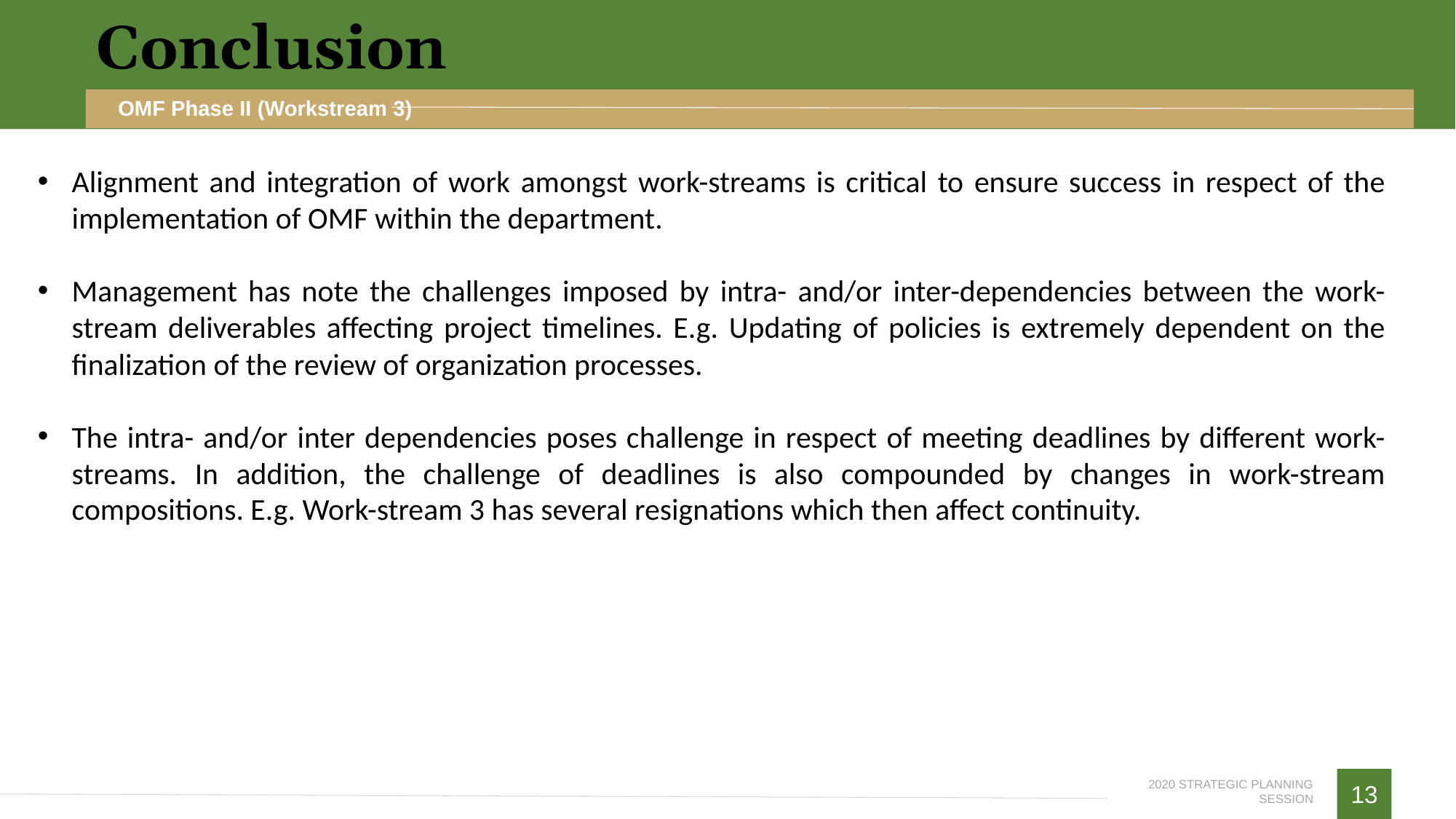

Conclusion

OMF Phase II (Workstream 3)
Alignment and integration of work amongst work-streams is critical to ensure success in respect of the implementation of OMF within the department.

Management has note the challenges imposed by intra- and/or inter-dependencies between the work-stream deliverables affecting project timelines. E.g. Updating of policies is extremely dependent on the finalization of the review of organization processes.

The intra- and/or inter dependencies poses challenge in respect of meeting deadlines by different work-streams. In addition, the challenge of deadlines is also compounded by changes in work-stream compositions. E.g. Work-stream 3 has several resignations which then affect continuity.